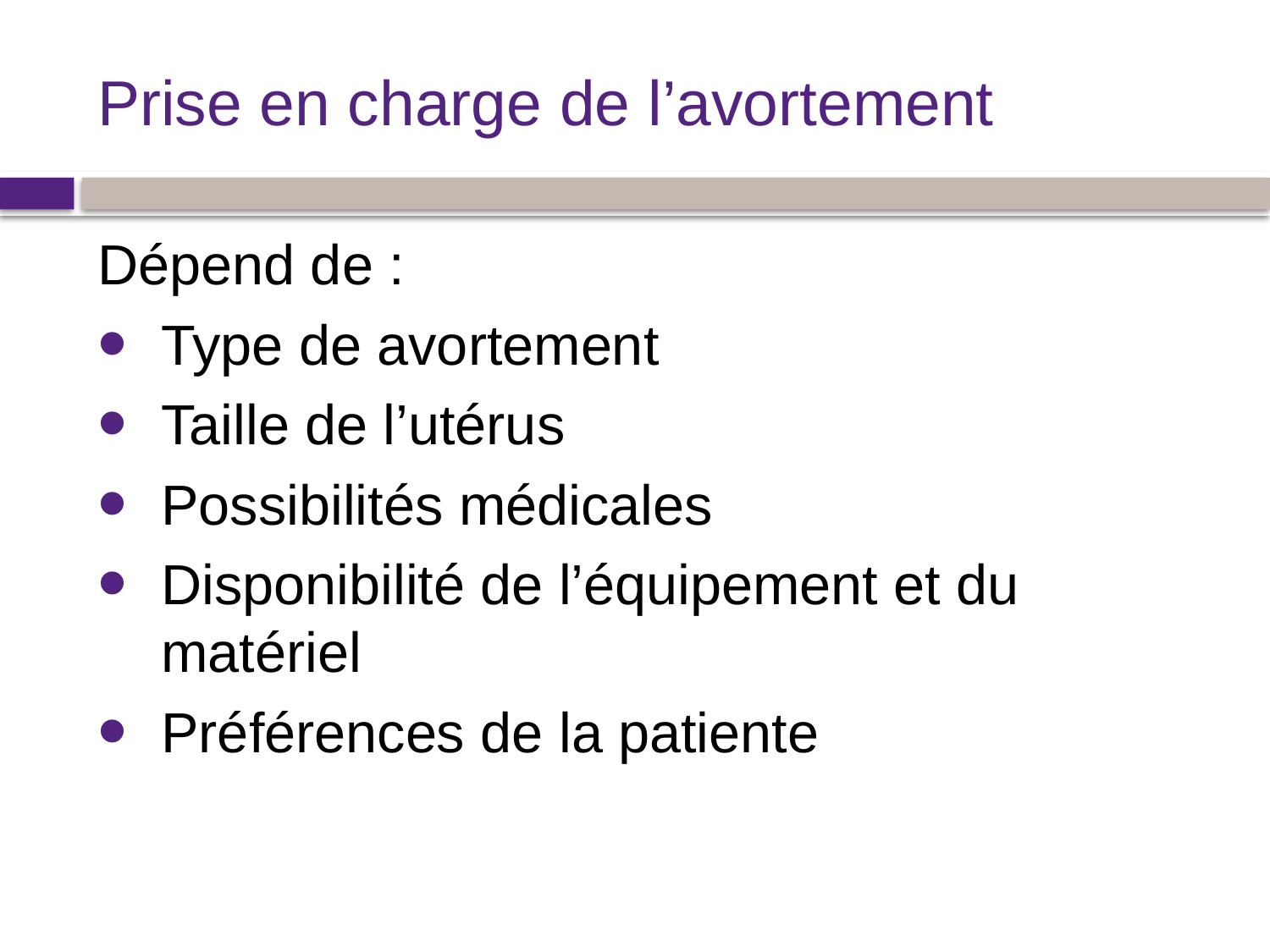

# Prise en charge de l’avortement
Dépend de :
Type de avortement
Taille de l’utérus
Possibilités médicales
Disponibilité de l’équipement et du matériel
Préférences de la patiente